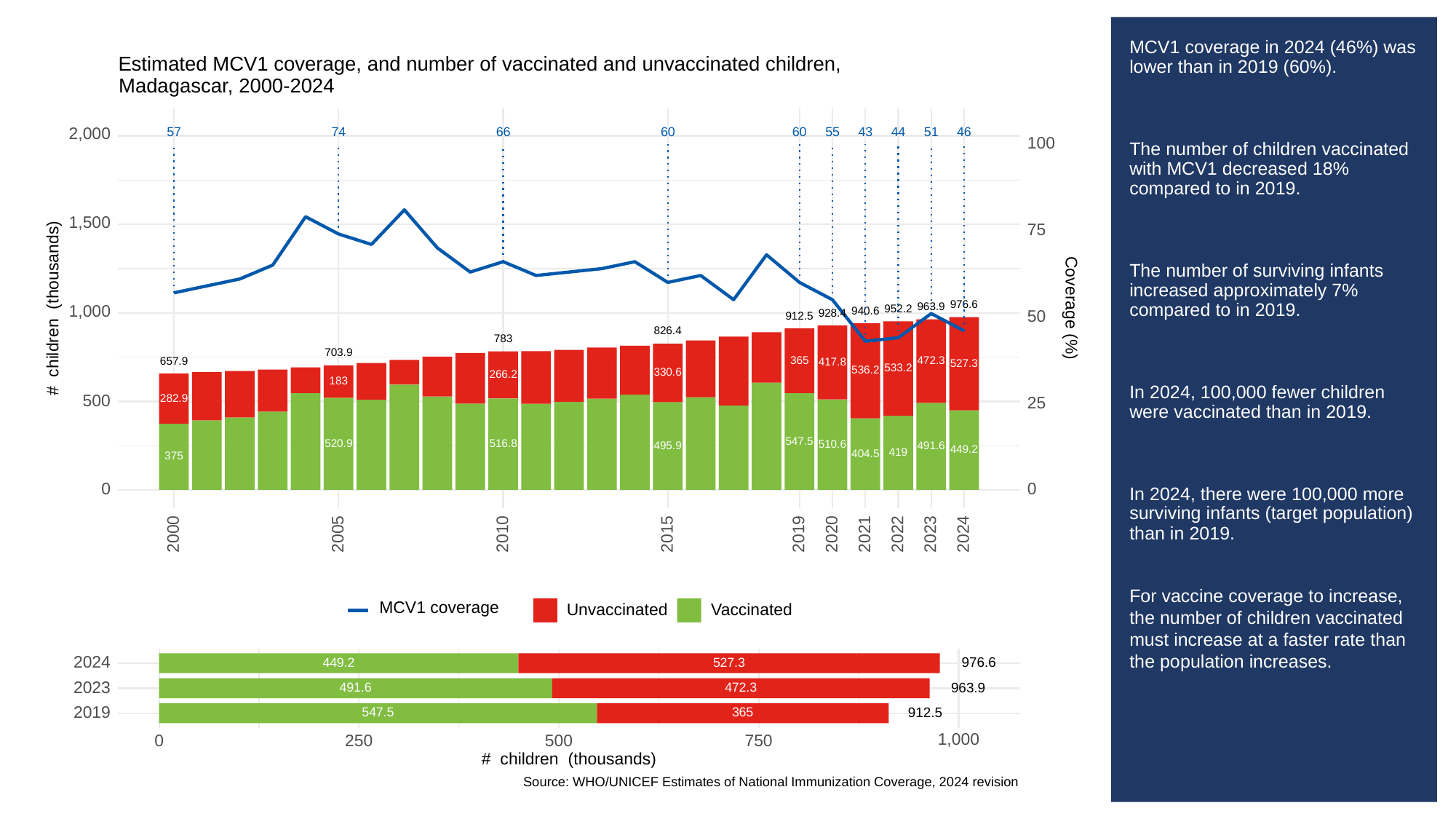

# MCV1 coverage in 2024 (46%) was lower than in 2019 (60%).

The number of children vaccinated with MCV1 decreased 18% compared to in 2019.

The number of surviving infants increased approximately 7% compared to in 2019.

In 2024, 100,000 fewer children were vaccinated than in 2019.

In 2024, there were 100,000 more surviving infants (target population) than in 2019.

For vaccine coverage to increase, the number of children vaccinated must increase at a faster rate than the population increases.

Estimated MCV1 coverage, and number of vaccinated and unvaccinated children,
Madagascar, 2000-2024

2,000
43
66
60
60
51
46
57
55
74
44

100

1,500

75

#  children  (thousands)
Coverage (%)
976.6
963.9
1,000
952.2
940.6
928.4
50
912.5

826.4

783

703.9

365

472.3

657.9
417.8
527.3

533.2

536.2

330.6

266.2

183

282.9

500

25

547.5
520.9
516.8
510.6
495.9
491.6

449.2
419
404.5
375
0
0

2023
2000
2005
2010
2015
2019
2020
2021
2022
2024

MCV1 coverage
Unvaccinated
Vaccinated

2024
976.6
527.3
449.2

2023
963.9
472.3
491.6

2019
912.5
365
547.5

1,000
0
250
500
750
#  children  (thousands)
Source: WHO/UNICEF Estimates of National Immunization Coverage, 2024 revision